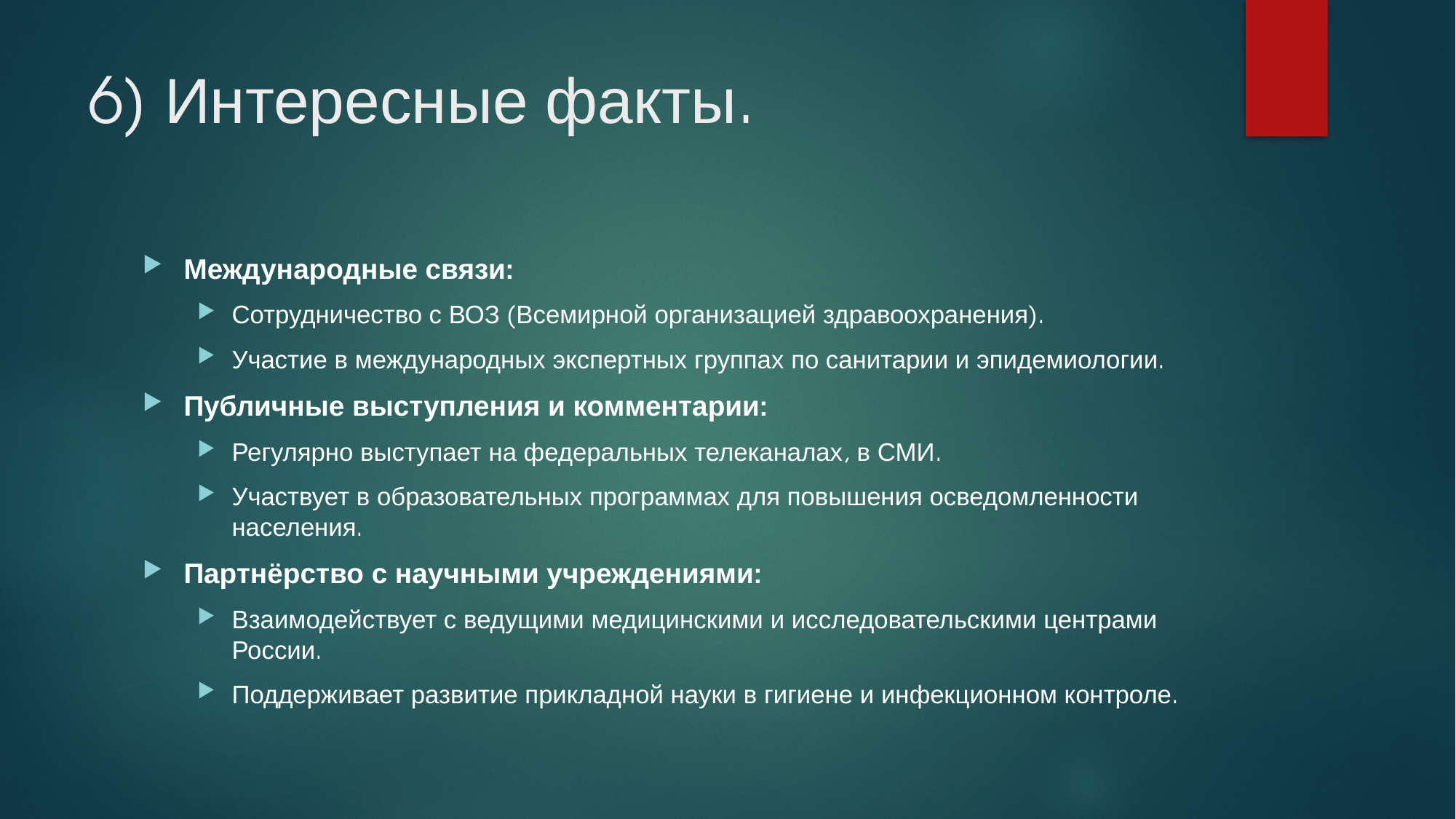

# 6) Интересные факты.
Международные связи:
Сотрудничество с ВОЗ (Всемирной организацией здравоохранения).
Участие в международных экспертных группах по санитарии и эпидемиологии.
Публичные выступления и комментарии:
Регулярно выступает на федеральных телеканалах, в СМИ.
Участвует в образовательных программах для повышения осведомленности населения.
Партнёрство с научными учреждениями:
Взаимодействует с ведущими медицинскими и исследовательскими центрами России.
Поддерживает развитие прикладной науки в гигиене и инфекционном контроле.